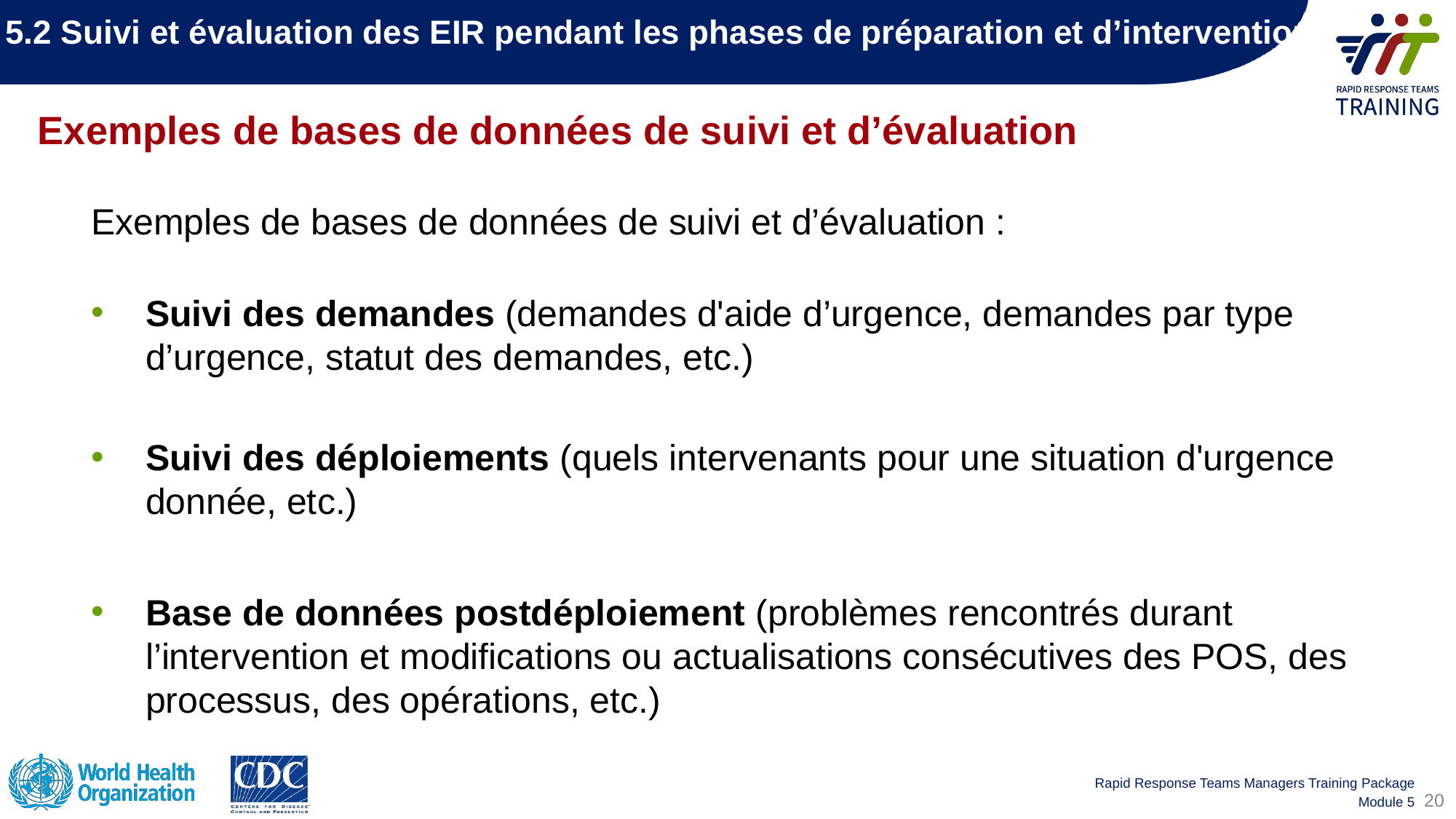

5.2 Suivi et évaluation des EIR pendant les phases de préparation et d’intervention
Exemples de bases de données de suivi et d’évaluation
Exemples de bases de données de suivi et d’évaluation :

Suivi des demandes (demandes d'aide d’urgence, demandes par type d’urgence, statut des demandes, etc.)

Suivi des déploiements (quels intervenants pour une situation d'urgence donnée, etc.)

Base de données postdéploiement (problèmes rencontrés durant l’intervention et modifications ou actualisations consécutives des POS, des processus, des opérations, etc.)
20